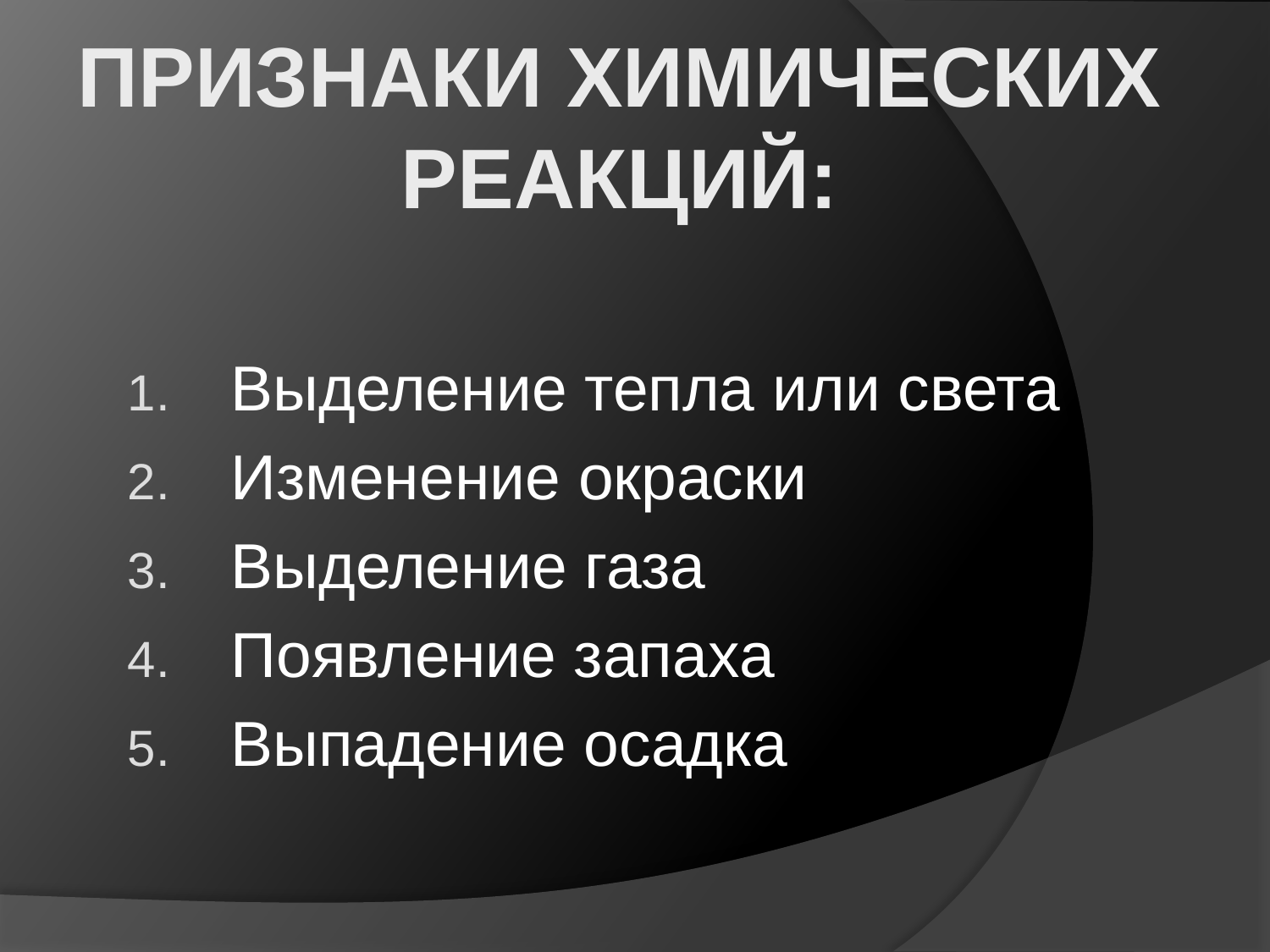

# Признаки химических реакций:
Выделение тепла или света
Изменение окраски
Выделение газа
Появление запаха
Выпадение осадка